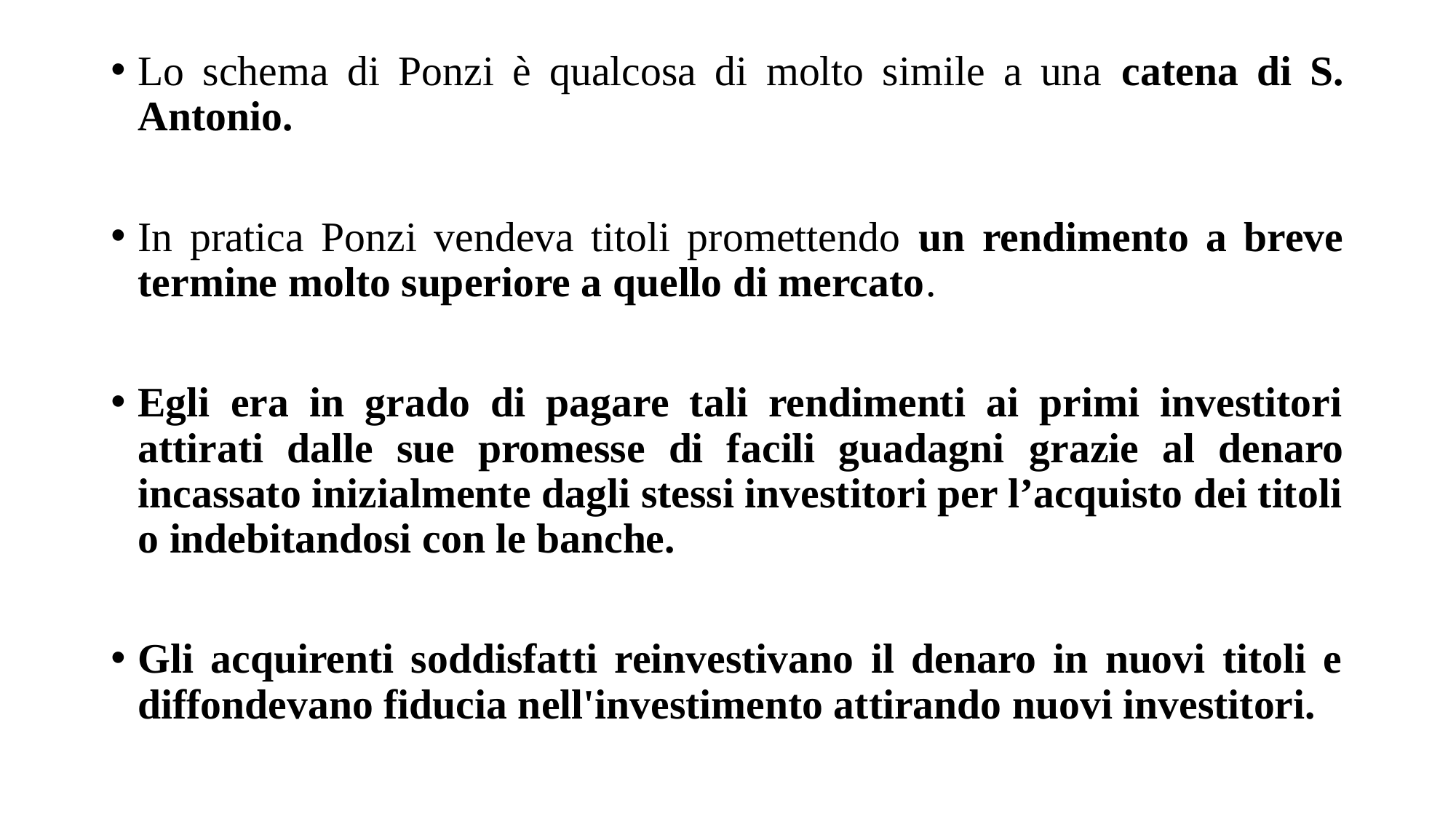

Lo schema di Ponzi è qualcosa di molto simile a una catena di S. Antonio.

In pratica Ponzi vendeva titoli promettendo un rendimento a breve termine molto superiore a quello di mercato.

Egli era in grado di pagare tali rendimenti ai primi investitori attirati dalle sue promesse di facili guadagni grazie al denaro incassato inizialmente dagli stessi investitori per l’acquisto dei titoli o indebitandosi con le banche.

Gli acquirenti soddisfatti reinvestivano il denaro in nuovi titoli e diffondevano fiducia nell'investimento attirando nuovi investitori.